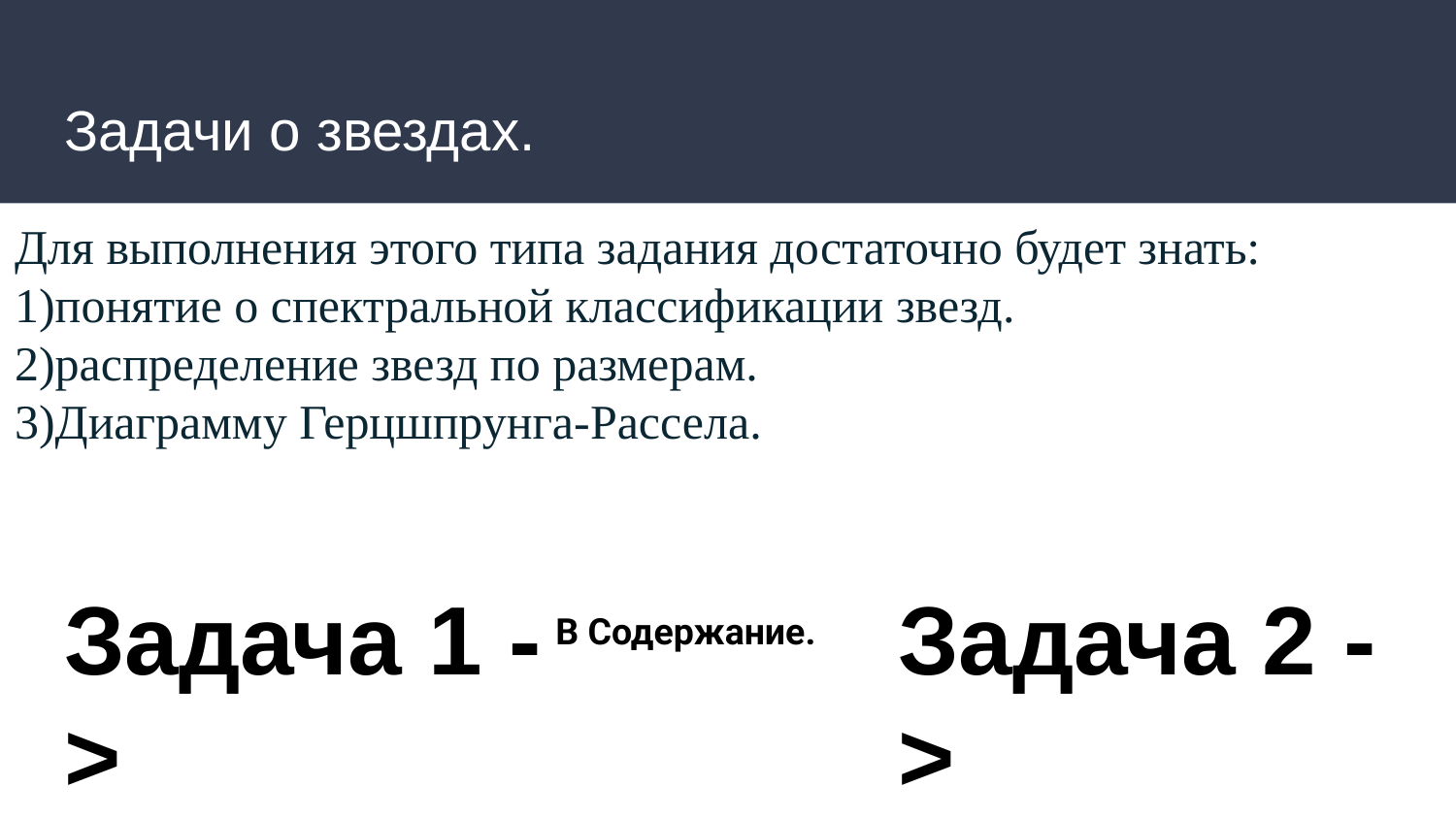

# Задачи о звездах.
Для выполнения этого типа задания достаточно будет знать:
1)понятие о спектральной классификации звезд.
2)распределение звезд по размерам.
3)Диаграмму Герцшпрунга-Рассела.
Задача 1 ->
Задача 2 ->
В Содержание.